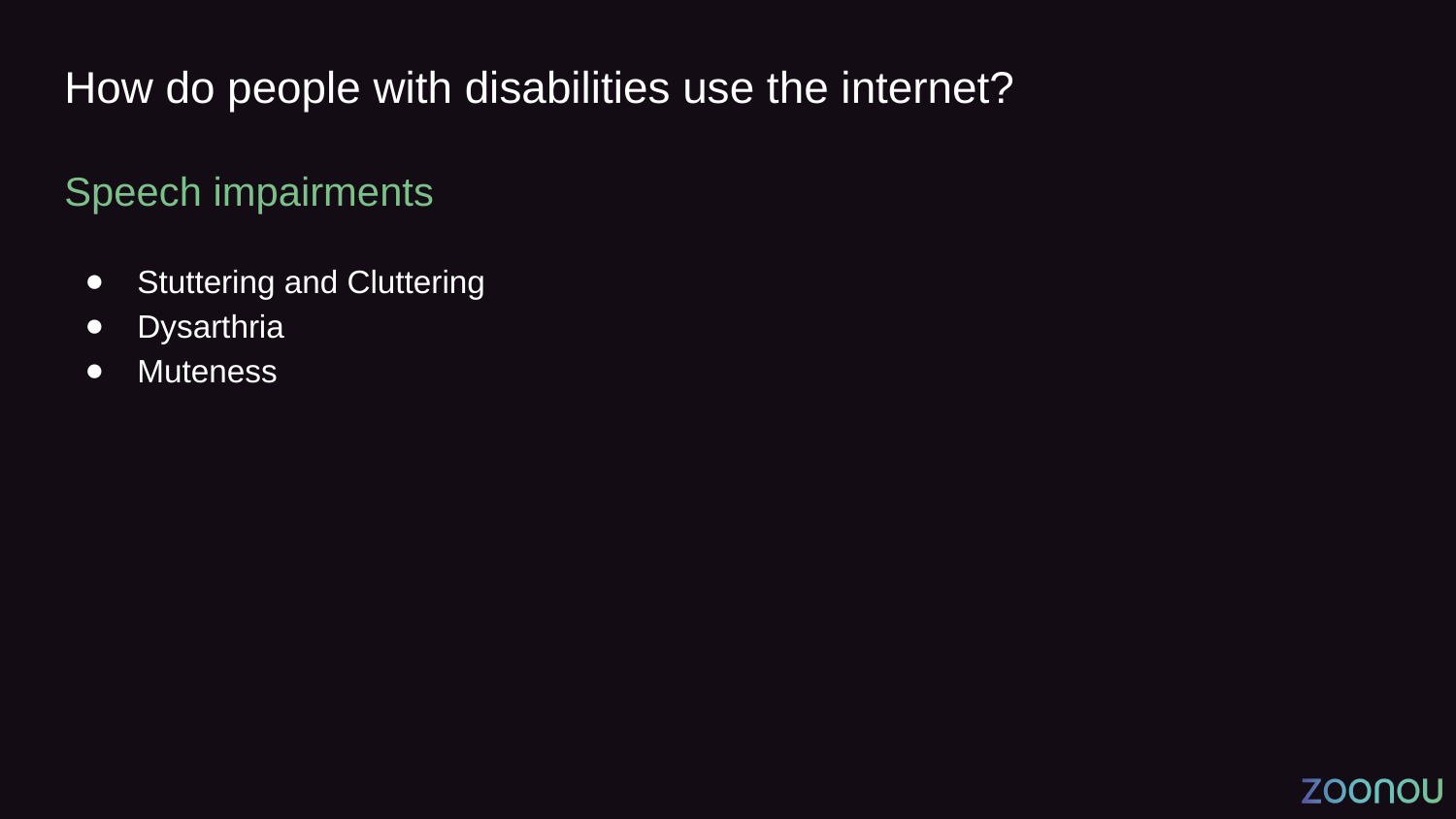

# How do people with disabilities use the internet?
Speech impairments
Stuttering and Cluttering
Dysarthria
Muteness